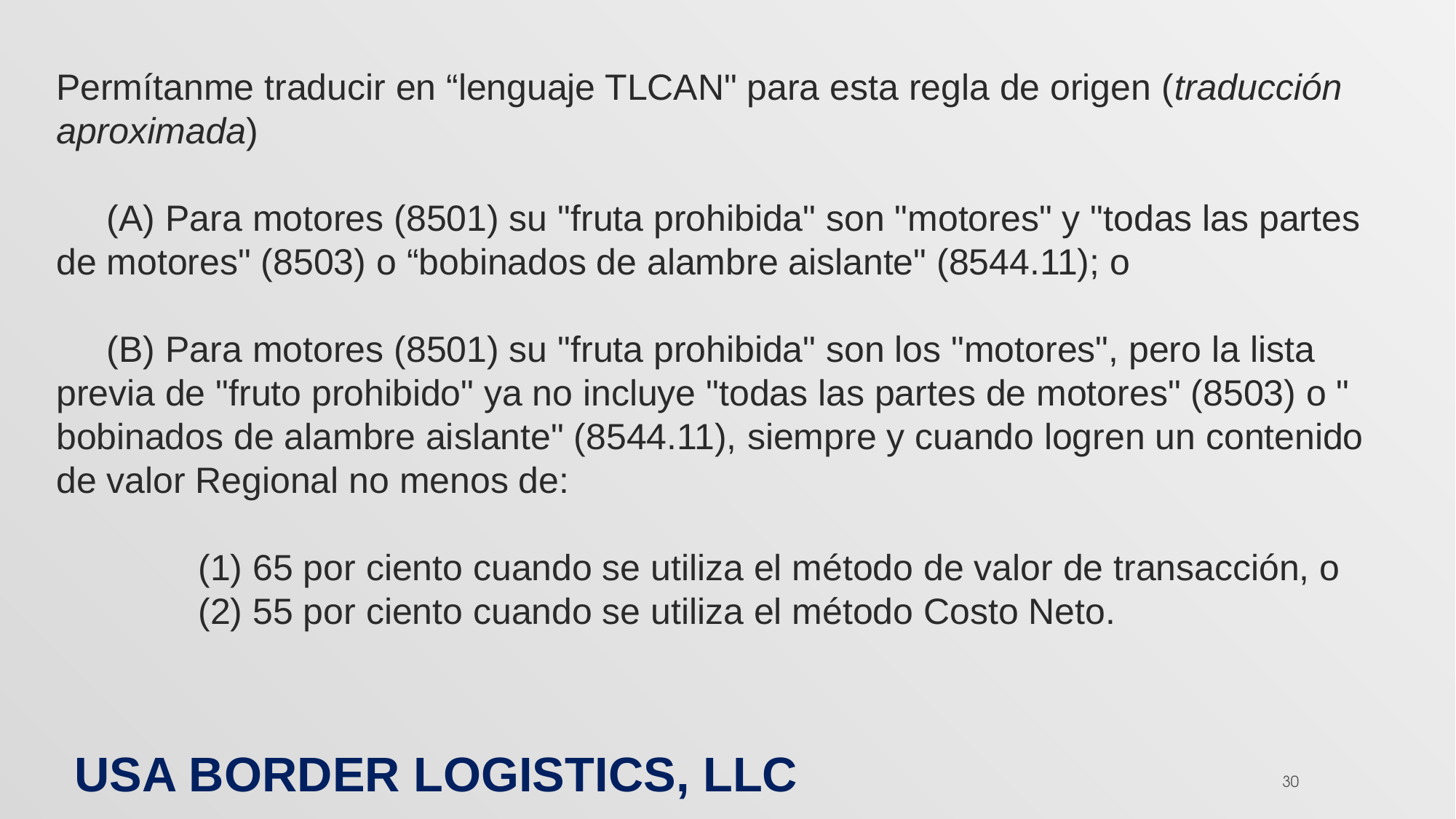

Permítanme traducir en “lenguaje TLCAN" para esta regla de origen (traducción aproximada)
     (A) Para motores (8501) su "fruta prohibida" son "motores" y "todas las partes de motores" (8503) o “bobinados de alambre aislante" (8544.11); o
     (B) Para motores (8501) su "fruta prohibida" son los "motores", pero la lista previa de "fruto prohibido" ya no incluye "todas las partes de motores" (8503) o " bobinados de alambre aislante" (8544.11), siempre y cuando logren un contenido de valor Regional no menos de:
              (1) 65 por ciento cuando se utiliza el método de valor de transacción, o
              (2) 55 por ciento cuando se utiliza el método Costo Neto.
USA Border logistics, llc
30